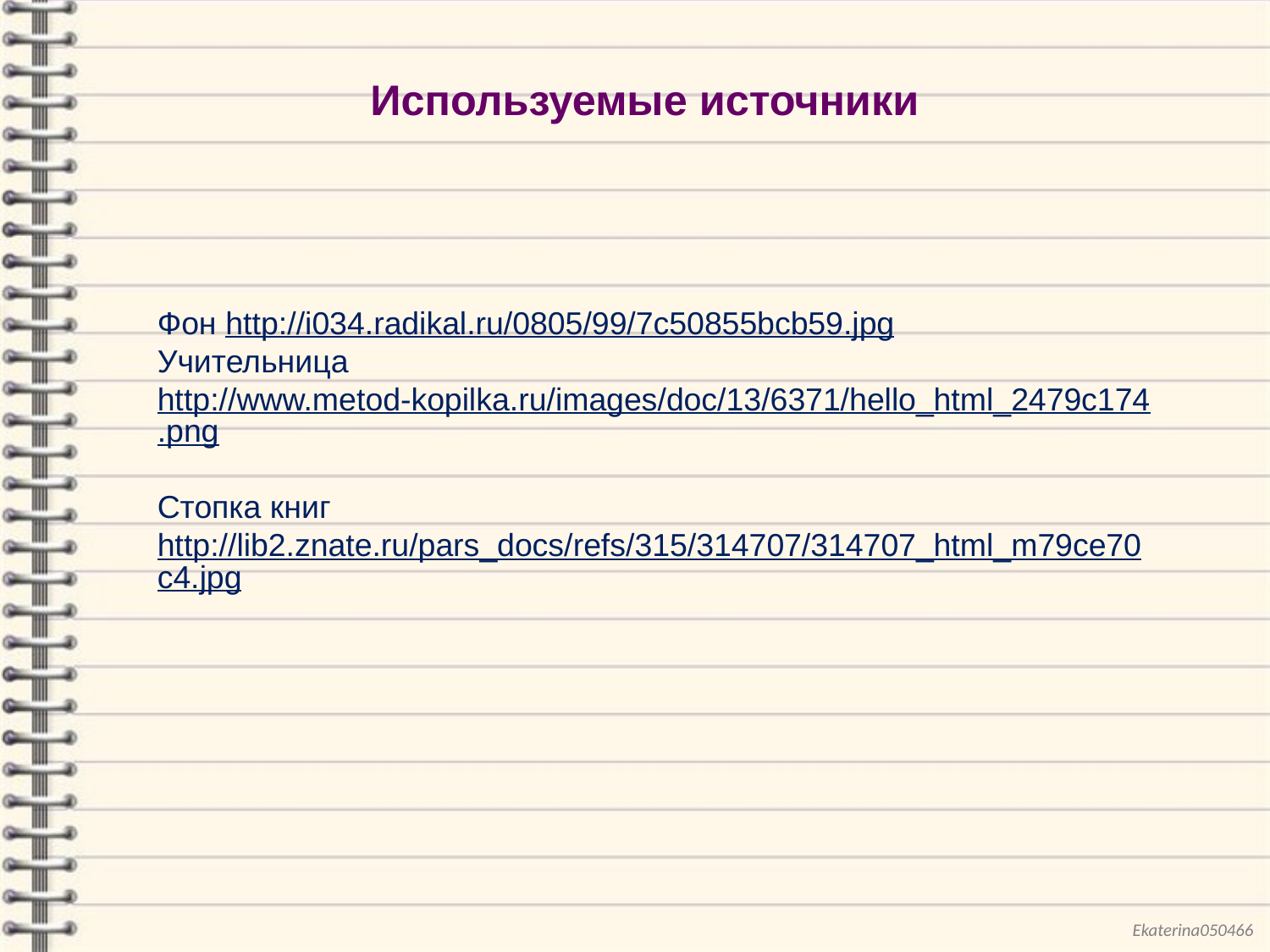

Используемые источники
Фон http://i034.radikal.ru/0805/99/7c50855bcb59.jpg
Учительница http://www.metod-kopilka.ru/images/doc/13/6371/hello_html_2479c174.png
Стопка книг http://lib2.znate.ru/pars_docs/refs/315/314707/314707_html_m79ce70c4.jpg